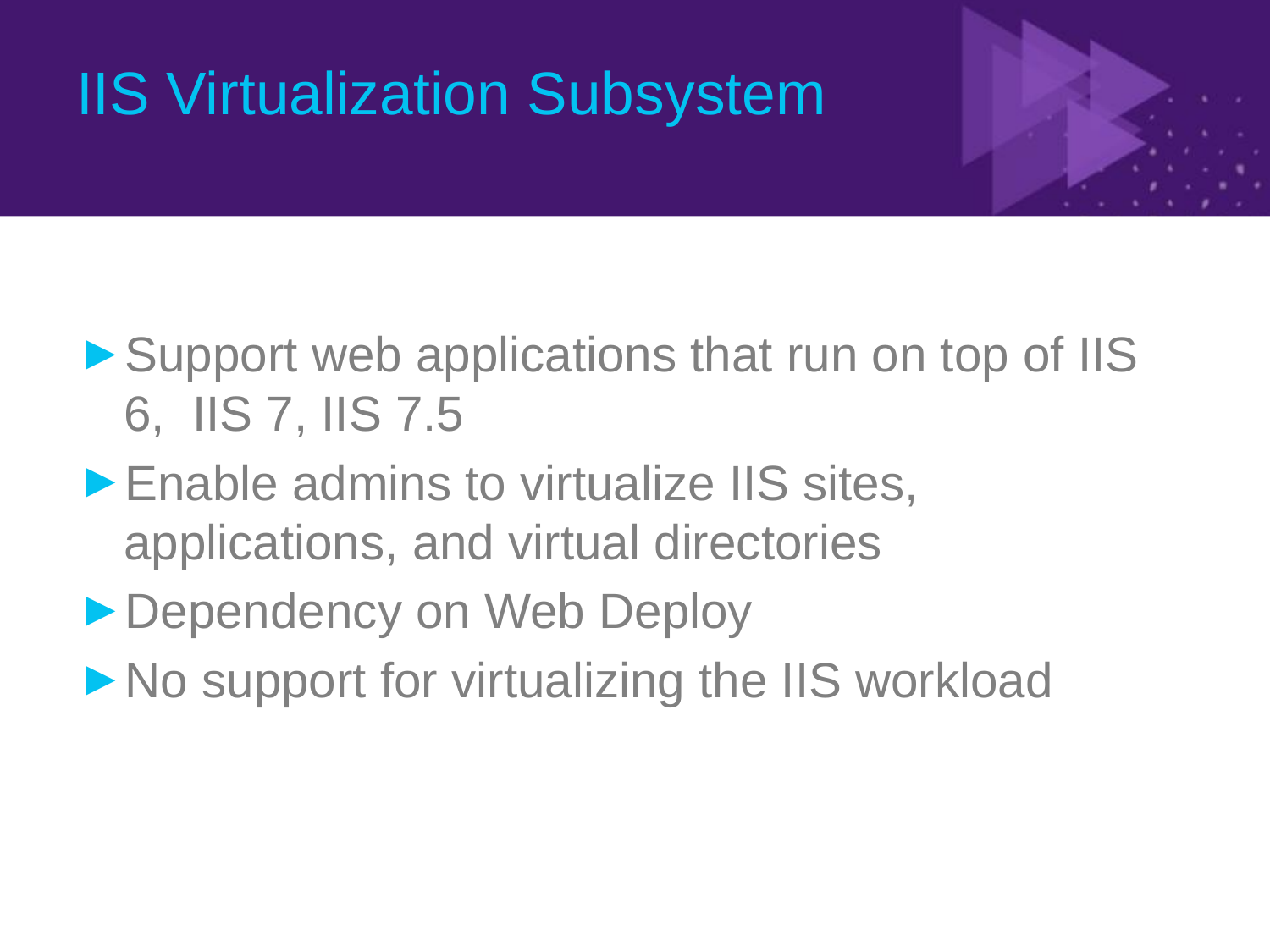

# IIS Virtualization Subsystem
Support web applications that run on top of IIS 6,  IIS 7, IIS 7.5
Enable admins to virtualize IIS sites, applications, and virtual directories
Dependency on Web Deploy
No support for virtualizing the IIS workload